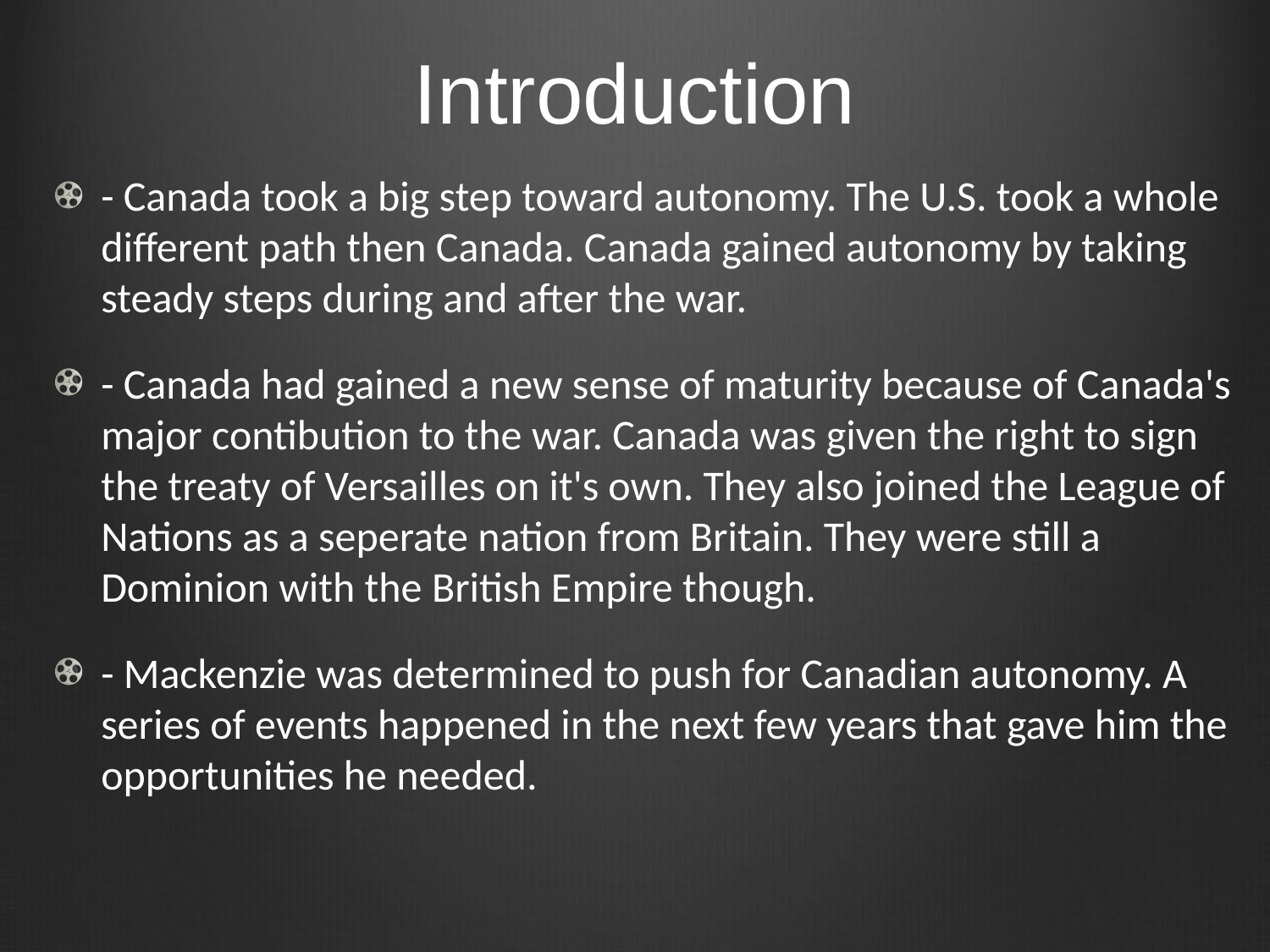

# Introduction
- Canada took a big step toward autonomy. The U.S. took a whole different path then Canada. Canada gained autonomy by taking steady steps during and after the war.
- Canada had gained a new sense of maturity because of Canada's major contibution to the war. Canada was given the right to sign the treaty of Versailles on it's own. They also joined the League of Nations as a seperate nation from Britain. They were still a Dominion with the British Empire though.
- Mackenzie was determined to push for Canadian autonomy. A series of events happened in the next few years that gave him the opportunities he needed.